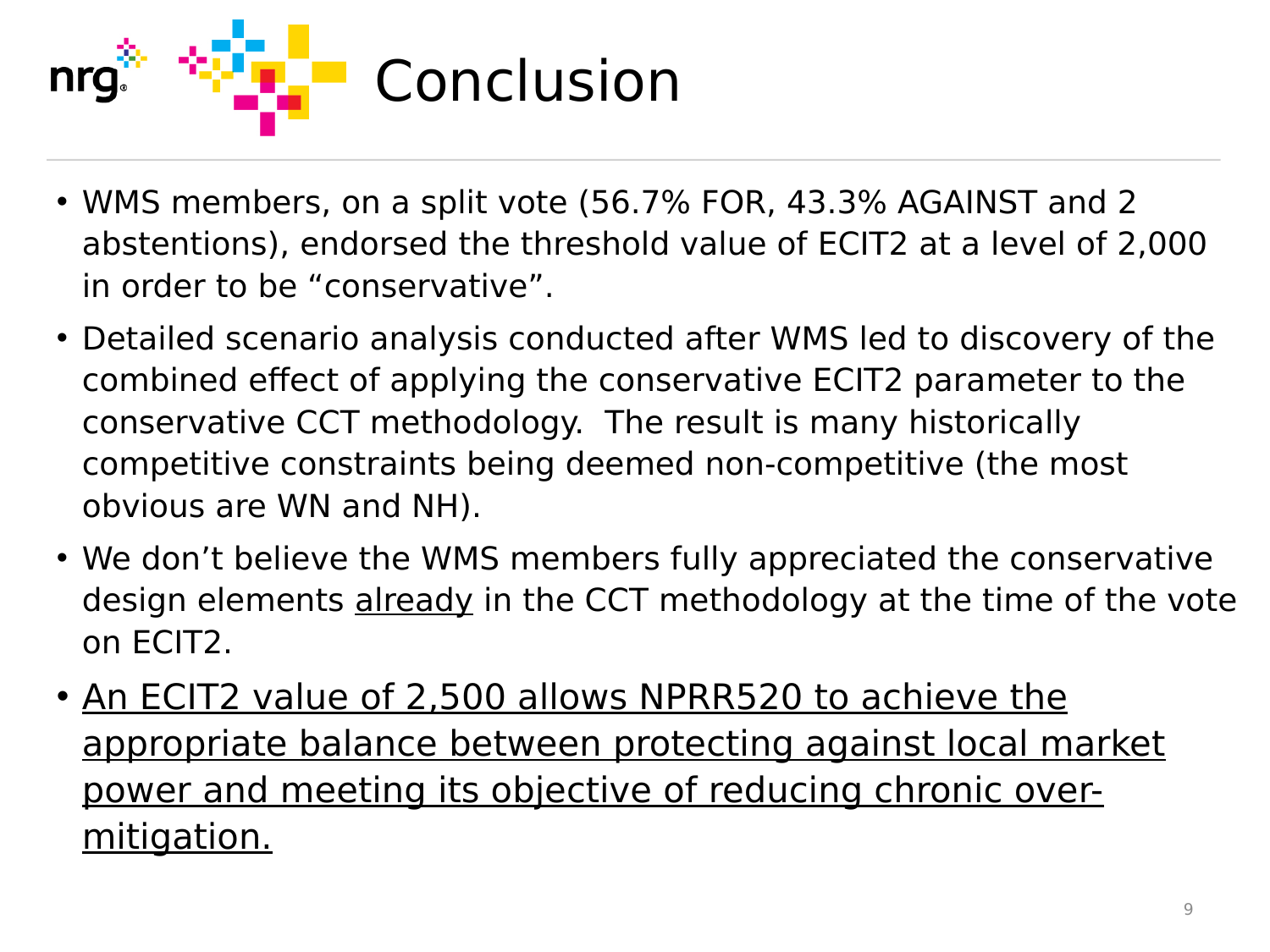

# Conclusion
WMS members, on a split vote (56.7% FOR, 43.3% AGAINST and 2 abstentions), endorsed the threshold value of ECIT2 at a level of 2,000 in order to be “conservative”.
Detailed scenario analysis conducted after WMS led to discovery of the combined effect of applying the conservative ECIT2 parameter to the conservative CCT methodology.  The result is many historically competitive constraints being deemed non-competitive (the most obvious are WN and NH).
We don’t believe the WMS members fully appreciated the conservative design elements already in the CCT methodology at the time of the vote on ECIT2.
An ECIT2 value of 2,500 allows NPRR520 to achieve the appropriate balance between protecting against local market power and meeting its objective of reducing chronic over-mitigation.
9